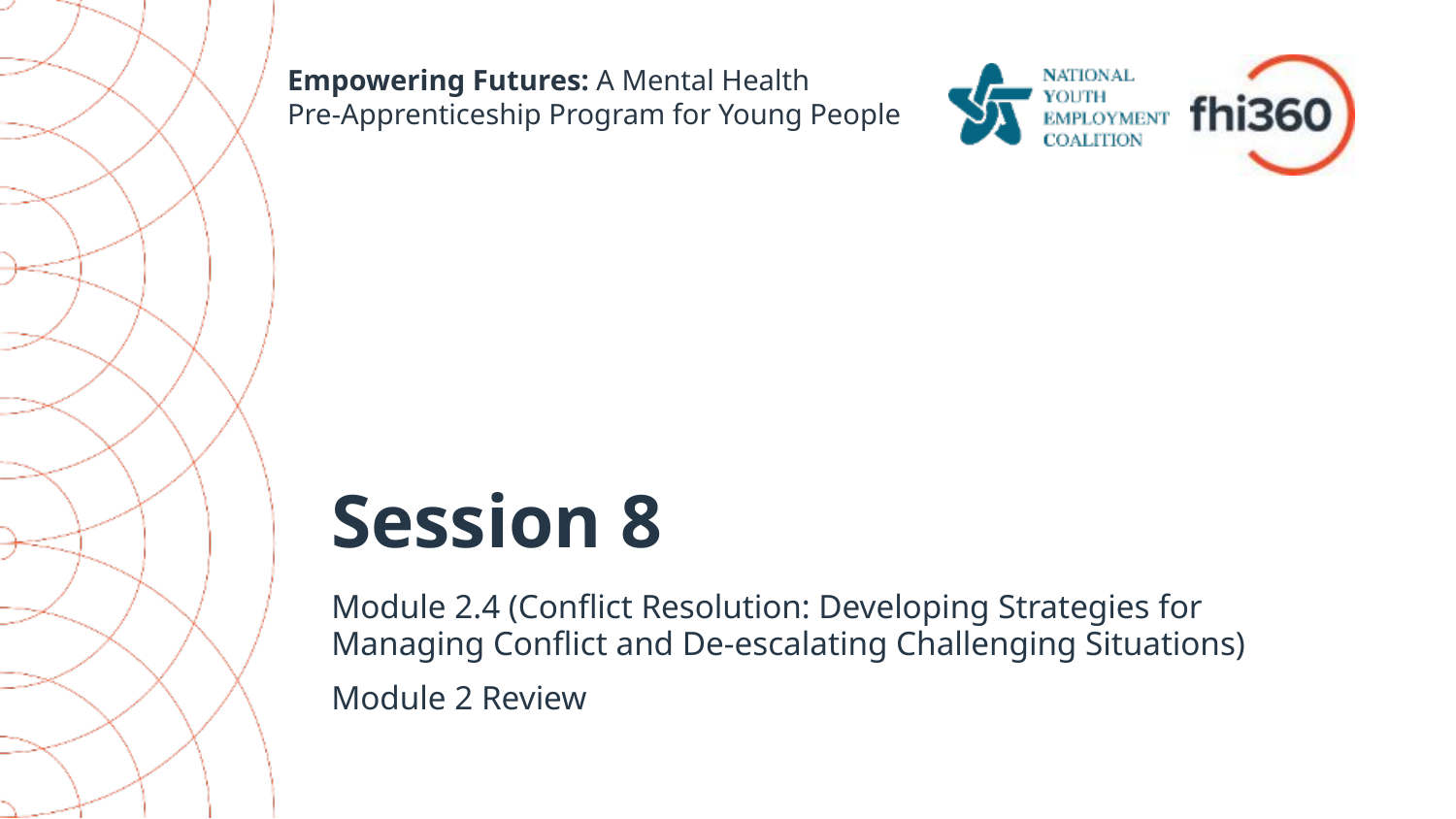

Empowering Futures: A Mental Health
Pre-Apprenticeship Program for Young People
# Session 8
Module 2.4 (Conflict Resolution: Developing Strategies for Managing Conflict and De-escalating Challenging Situations)
Module 2 Review